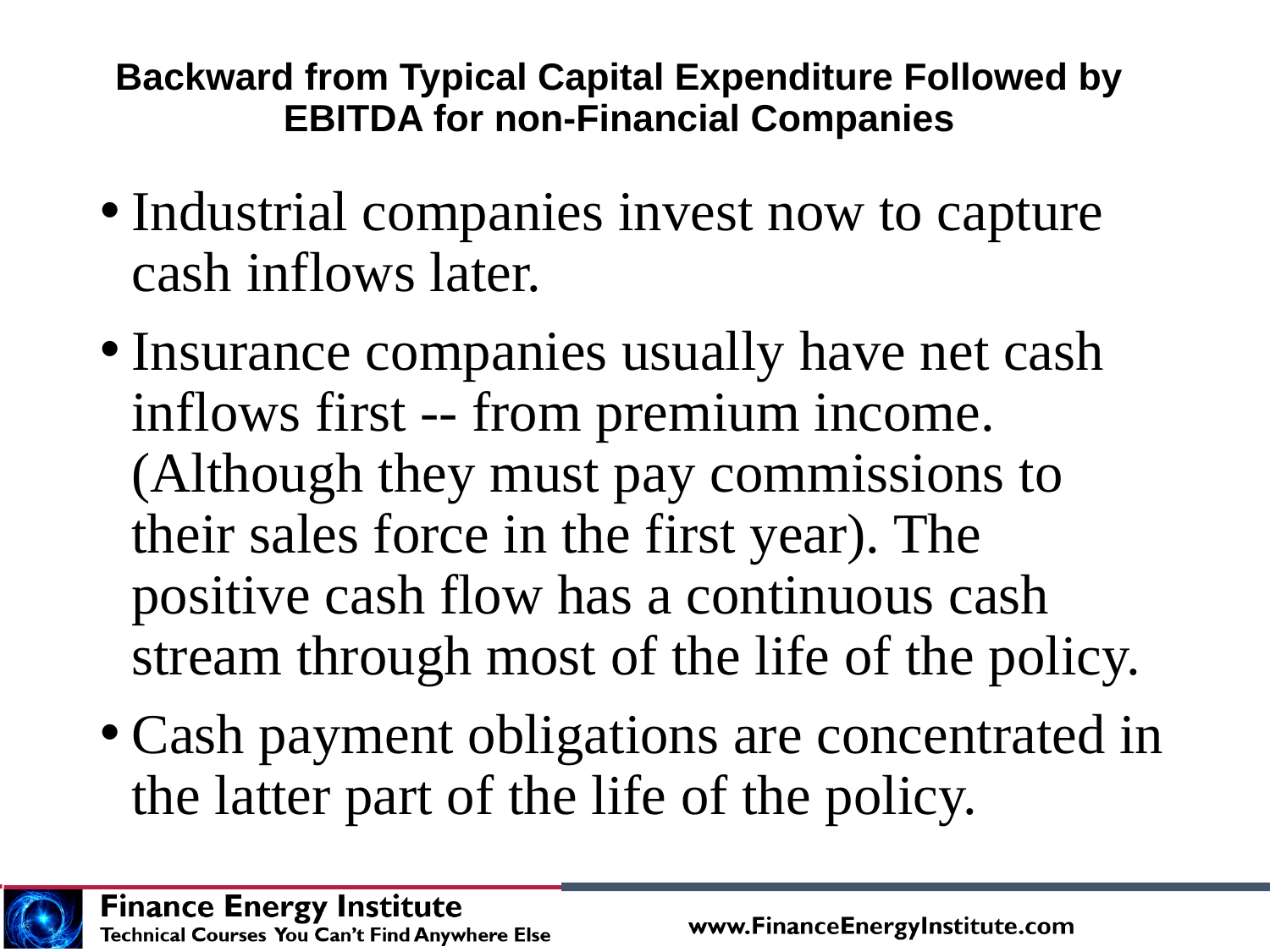

# Backward from Typical Capital Expenditure Followed by EBITDA for non-Financial Companies
Industrial companies invest now to capture cash inflows later.
Insurance companies usually have net cash inflows first -- from premium income. (Although they must pay commissions to their sales force in the first year). The positive cash flow has a continuous cash stream through most of the life of the policy.
Cash payment obligations are concentrated in the latter part of the life of the policy.